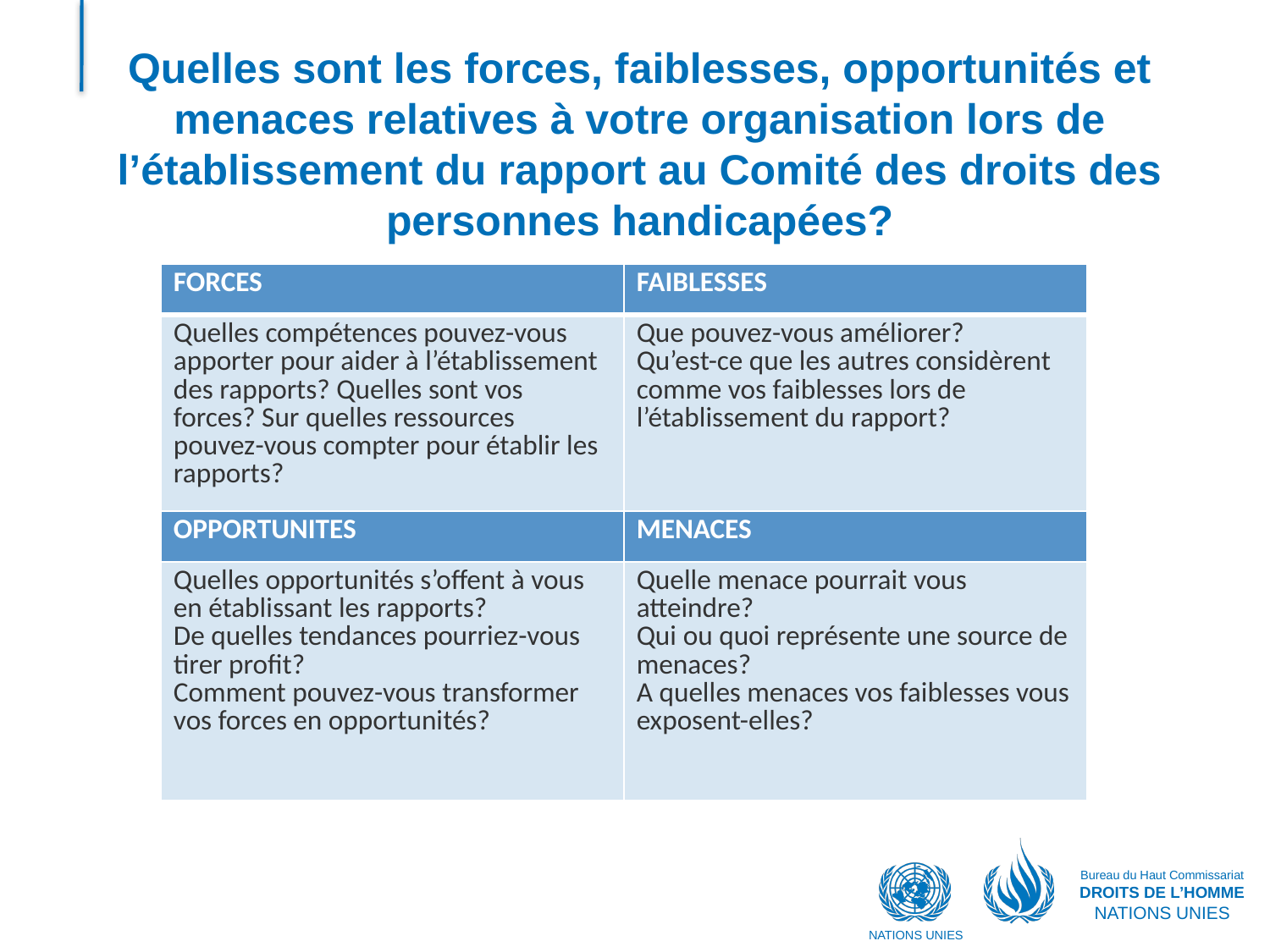

# Quelles sont les forces, faiblesses, opportunités et menaces relatives à votre organisation lors de l’établissement du rapport au Comité des droits des personnes handicapées?

| FORCES | FAIBLESSES |
| --- | --- |
| Quelles compétences pouvez-vous apporter pour aider à l’établissement des rapports? Quelles sont vos forces? Sur quelles ressources pouvez-vous compter pour établir les rapports? | Que pouvez-vous améliorer? Qu’est-ce que les autres considèrent comme vos faiblesses lors de l’établissement du rapport? |
| OPPORTUNITES | MENACES |
| Quelles opportunités s’offent à vous en établissant les rapports? De quelles tendances pourriez-vous tirer profit? Comment pouvez-vous transformer vos forces en opportunités? | Quelle menace pourrait vous atteindre? Qui ou quoi représente une source de menaces? A quelles menaces vos faiblesses vous exposent-elles? |
Bureau du Haut Commissariat
DROITS DE L’HOMME
NATIONS UNIES
NATIONS UNIES